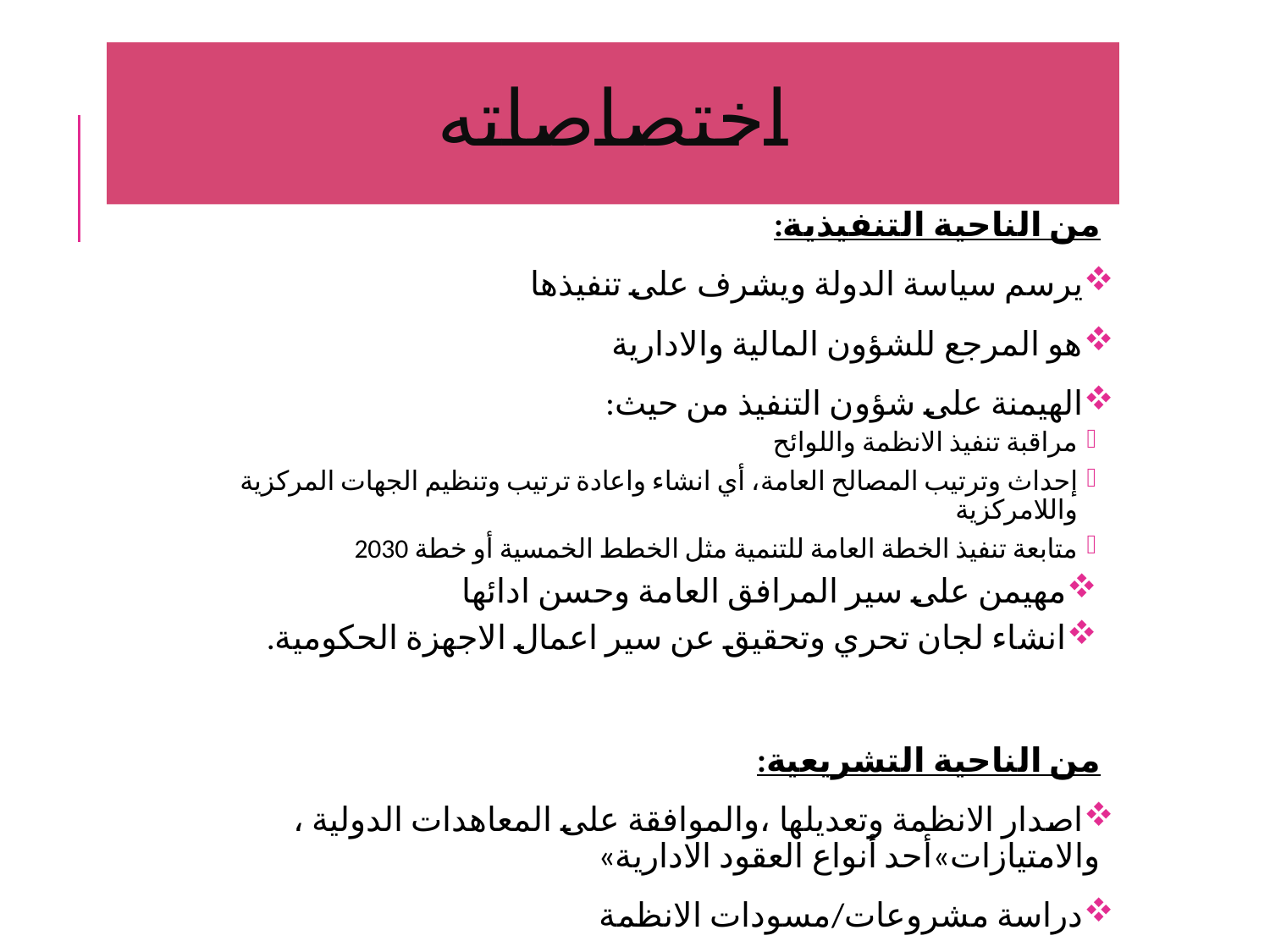

# اختصاصاته
من الناحية التنفيذية:
يرسم سياسة الدولة ويشرف على تنفيذها
هو المرجع للشؤون المالية والادارية
الهيمنة على شؤون التنفيذ من حيث:
مراقبة تنفيذ الانظمة واللوائح
إحداث وترتيب المصالح العامة، أي انشاء واعادة ترتيب وتنظيم الجهات المركزية واللامركزية
متابعة تنفيذ الخطة العامة للتنمية مثل الخطط الخمسية أو خطة 2030
مهيمن على سير المرافق العامة وحسن ادائها
انشاء لجان تحري وتحقيق عن سير اعمال الاجهزة الحكومية.

من الناحية التشريعية:
اصدار الانظمة وتعديلها ،والموافقة على المعاهدات الدولية ، والامتيازات»أحد أنواع العقود الادارية»
دراسة مشروعات/مسودات الانظمة